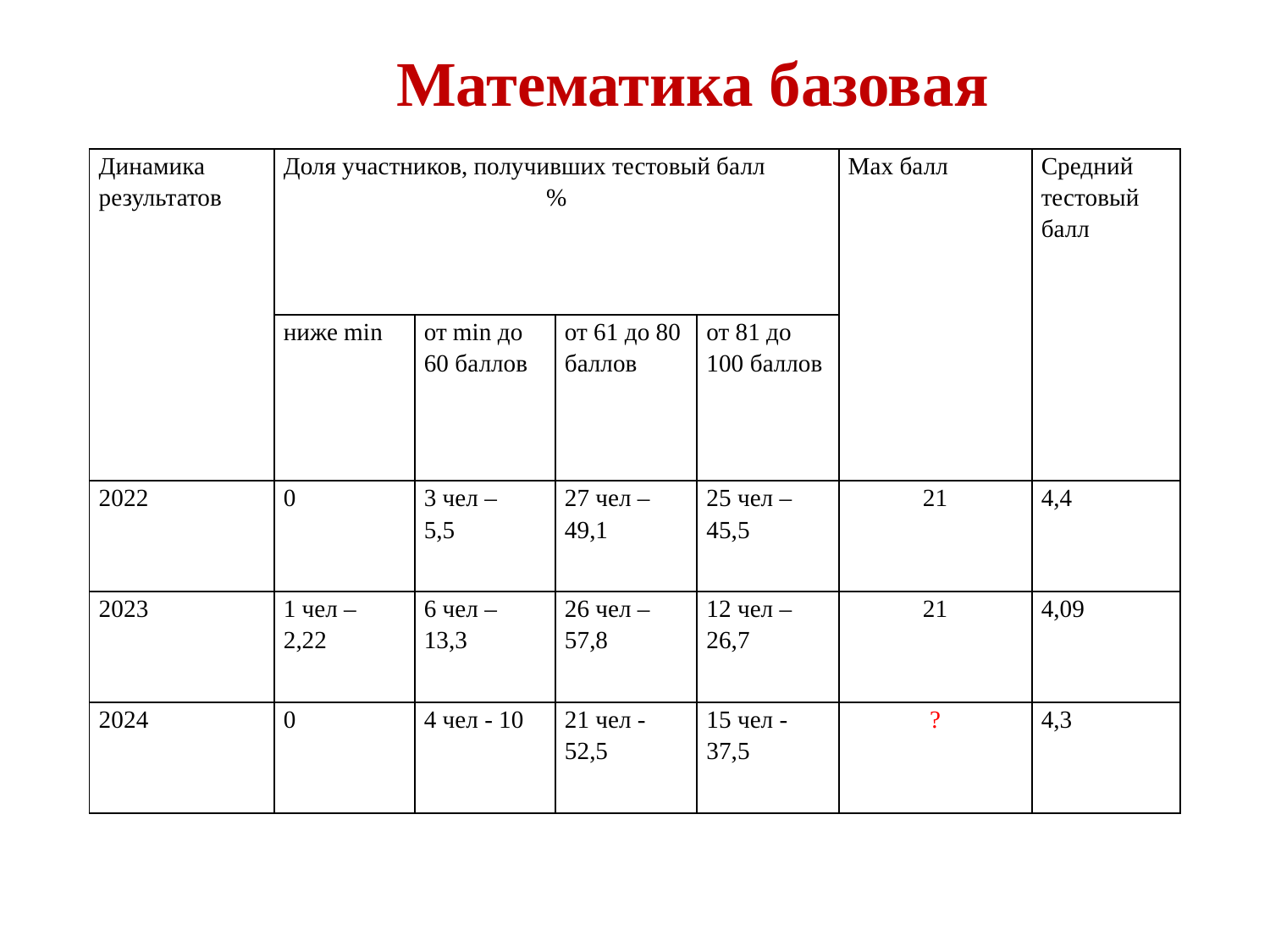

Математика базовая

| Динамика результатов | Доля участников, получивших тестовый балл % |  |  |  | Max балл | Средний тестовый балл |
| --- | --- | --- | --- | --- | --- | --- |
|  | ниже min | от min до 60 баллов | от 61 до 80 баллов | от 81 до 100 баллов |  |  |
| 2022 | 0 | 3 чел – 5,5 | 27 чел – 49,1 | 25 чел – 45,5 | 21 | 4,4 |
| 2023 | 1 чел – 2,22 | 6 чел – 13,3 | 26 чел – 57,8 | 12 чел – 26,7 | 21 | 4,09 |
| 2024 | 0 | 4 чел - 10 | 21 чел - 52,5 | 15 чел - 37,5 | ? | 4,3 |